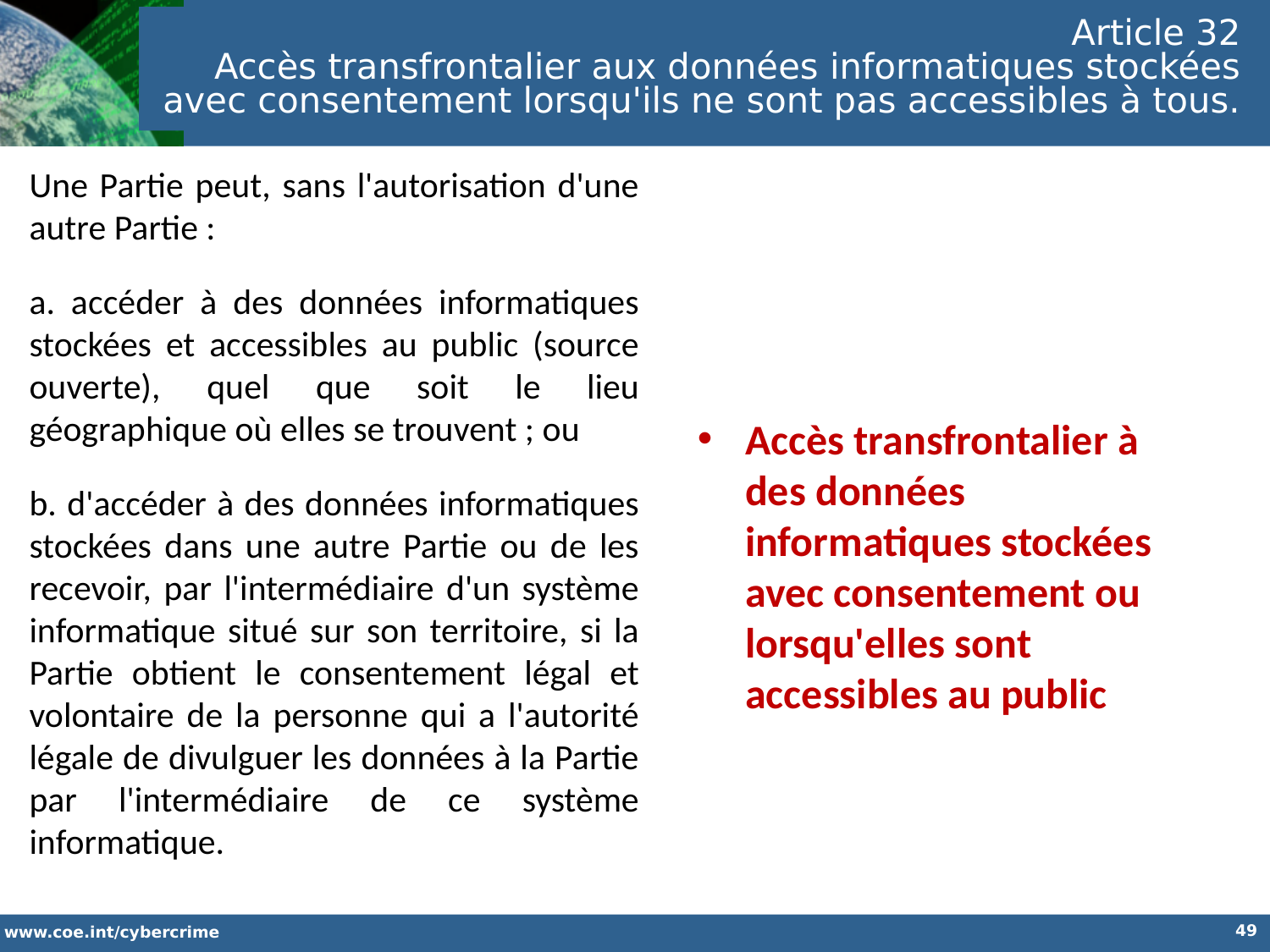

Article 32
Accès transfrontalier aux données informatiques stockées avec consentement lorsqu'ils ne sont pas accessibles à tous.
Une Partie peut, sans l'autorisation d'une autre Partie :
a. accéder à des données informatiques stockées et accessibles au public (source ouverte), quel que soit le lieu géographique où elles se trouvent ; ou
b. d'accéder à des données informatiques stockées dans une autre Partie ou de les recevoir, par l'intermédiaire d'un système informatique situé sur son territoire, si la Partie obtient le consentement légal et volontaire de la personne qui a l'autorité légale de divulguer les données à la Partie par l'intermédiaire de ce système informatique.
Accès transfrontalier à des données informatiques stockées avec consentement ou lorsqu'elles sont accessibles au public
49